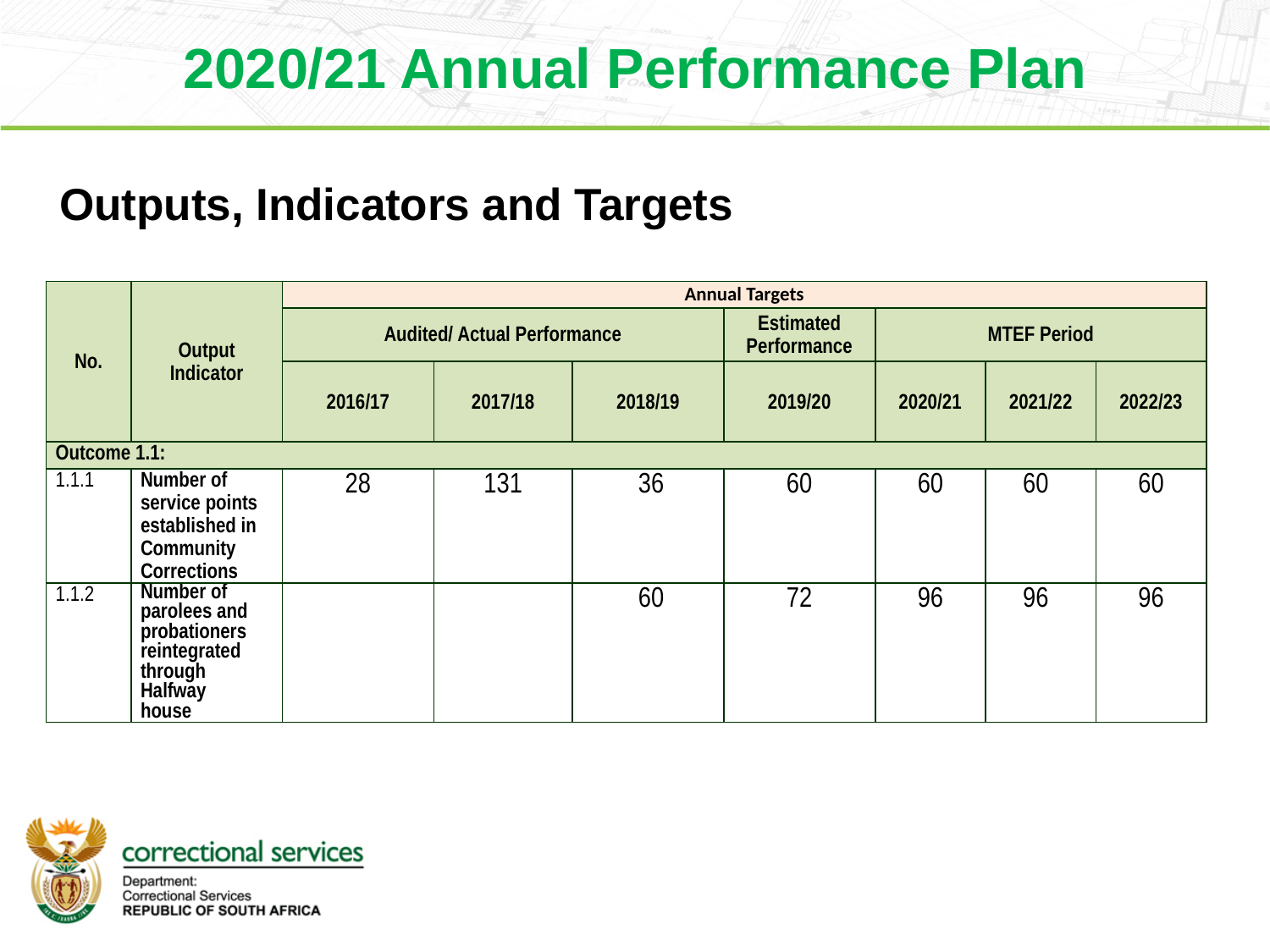

2020/21 Annual Performance Plan
Outputs, Indicators and Targets
| No. | Output Indicator | Annual Targets |  |  |  |  |  |  |
| --- | --- | --- | --- | --- | --- | --- | --- | --- |
|  |  | Audited/ Actual Performance |  |  | Estimated Performance | MTEF Period |  |  |
|  |  | 2016/17 | 2017/18 | 2018/19 | 2019/20 | 2020/21 | 2021/22 | 2022/23 |
| Outcome 1.1: |  |  |  |  |  |  |  |  |
| 1.1.1 | Number of service points established in Community Corrections | 28 | 131 | 36 | 60 | 60 | 60 | 60 |
| 1.1.2 | Number of parolees and probationers reintegrated through Halfway house |  |  | 60 | 72 | 96 | 96 | 96 |